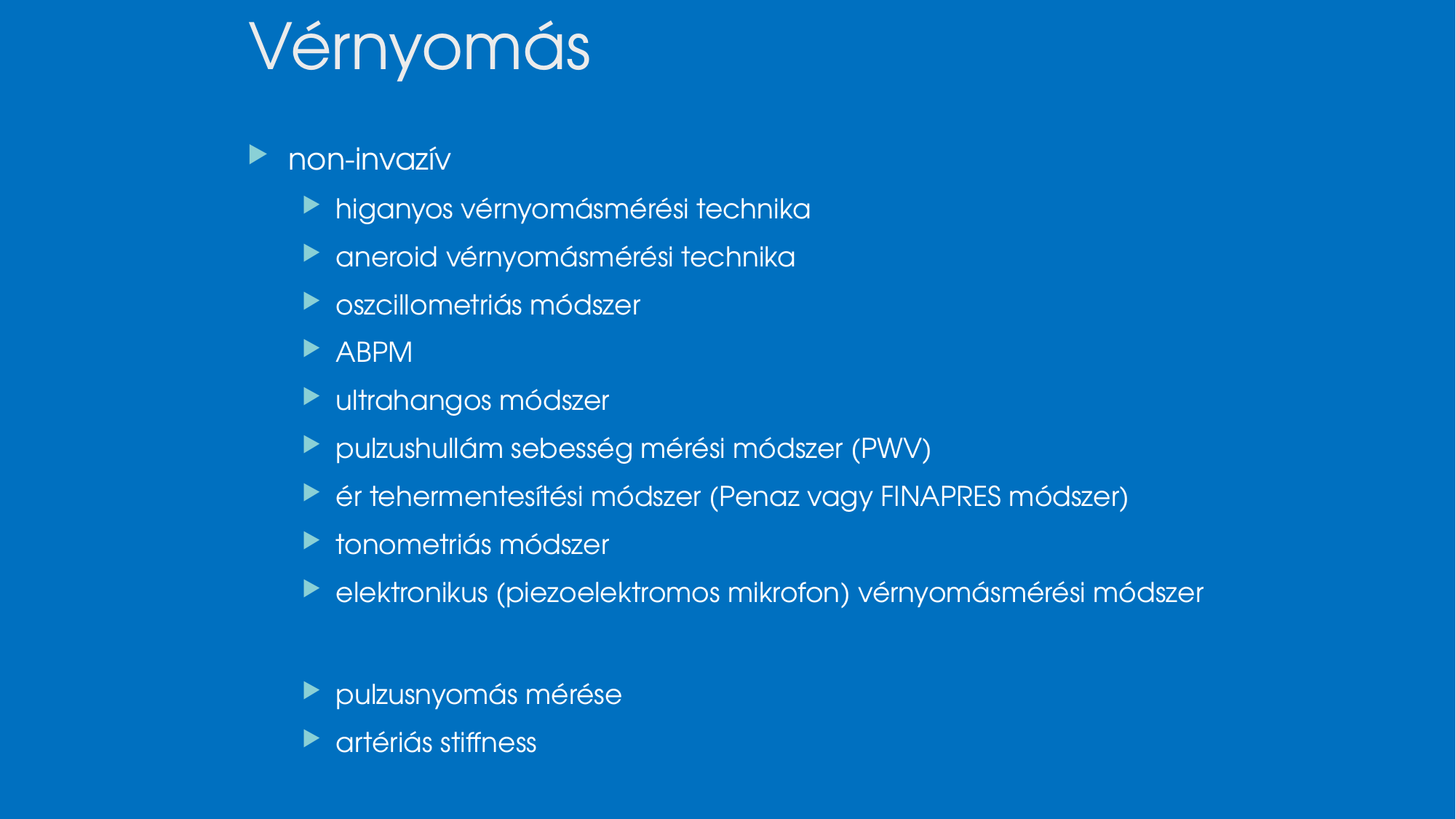

# Vérnyomás
non-invazív
higanyos vérnyomásmérési technika
aneroid vérnyomásmérési technika
oszcillometriás módszer
ABPM
ultrahangos módszer
pulzushullám sebesség mérési módszer (PWV)
ér tehermentesítési módszer (Penaz vagy FINAPRES módszer)
tonometriás módszer
elektronikus (piezoelektromos mikrofon) vérnyomásmérési módszer

pulzusnyomás mérése
artériás stiffness